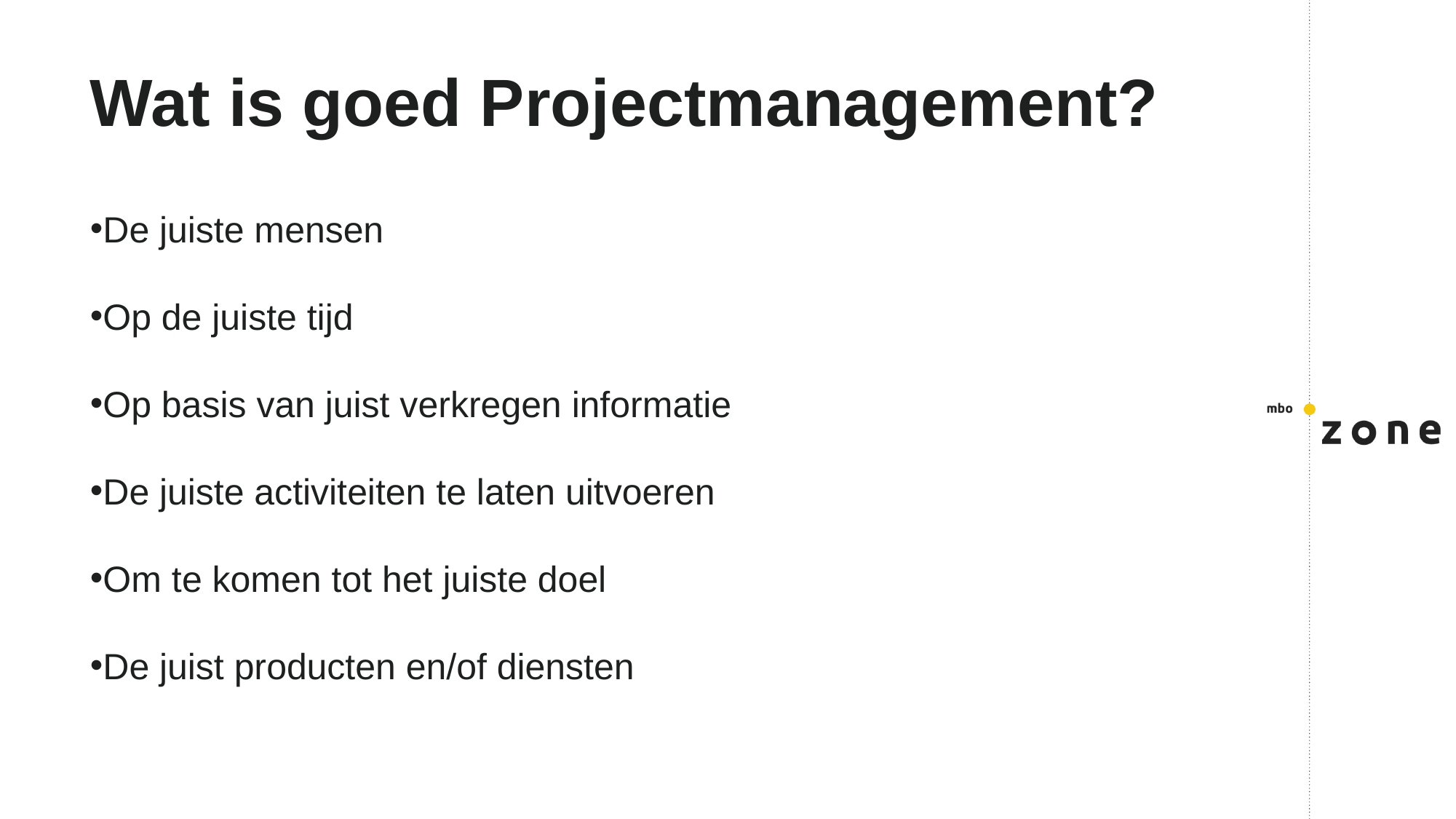

# Wat is goed Projectmanagement?
De juiste mensen

Op de juiste tijd

Op basis van juist verkregen informatie

De juiste activiteiten te laten uitvoeren

Om te komen tot het juiste doel

De juist producten en/of diensten